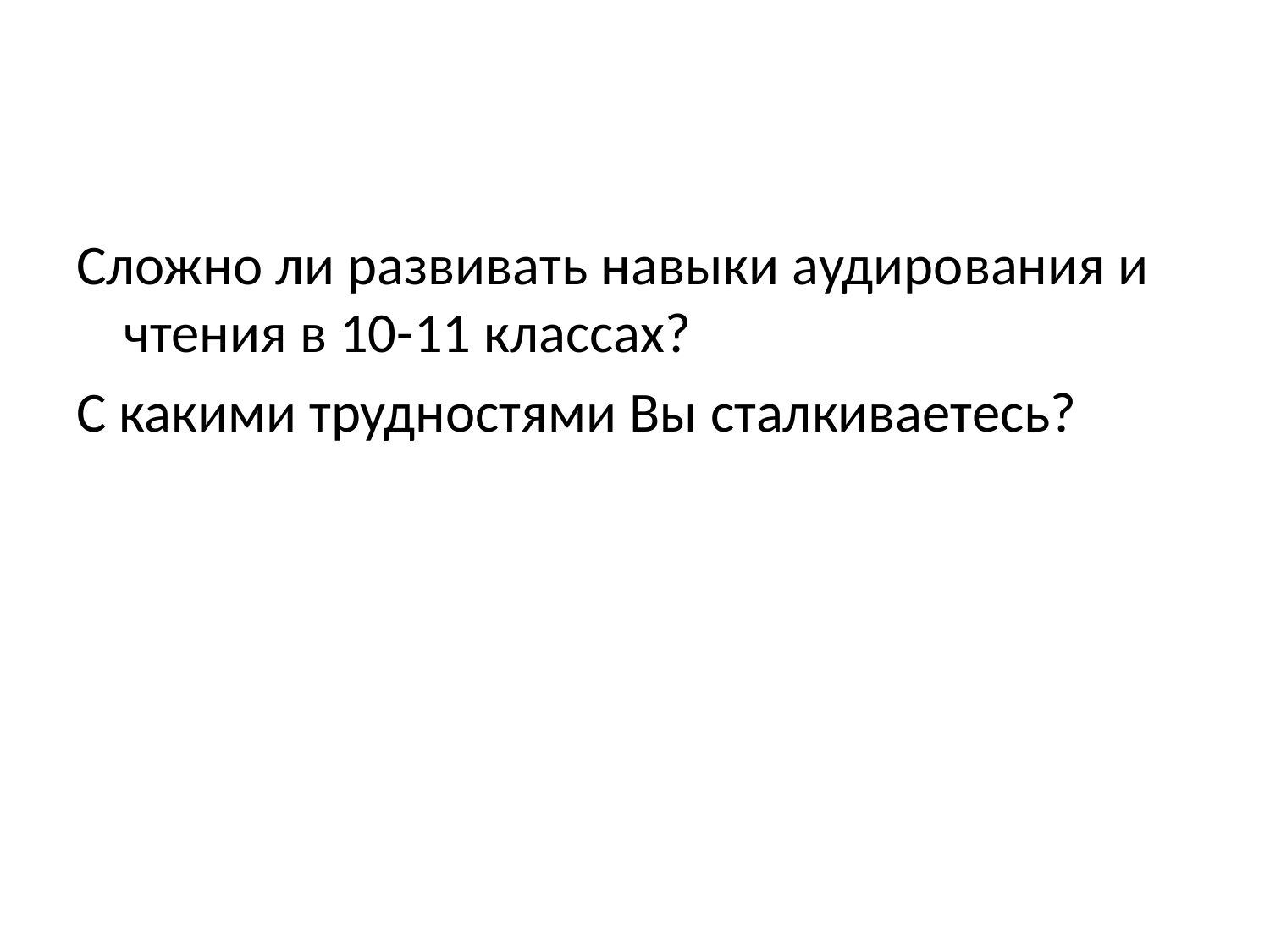

#
Сложно ли развивать навыки аудирования и чтения в 10-11 классах?
С какими трудностями Вы сталкиваетесь?